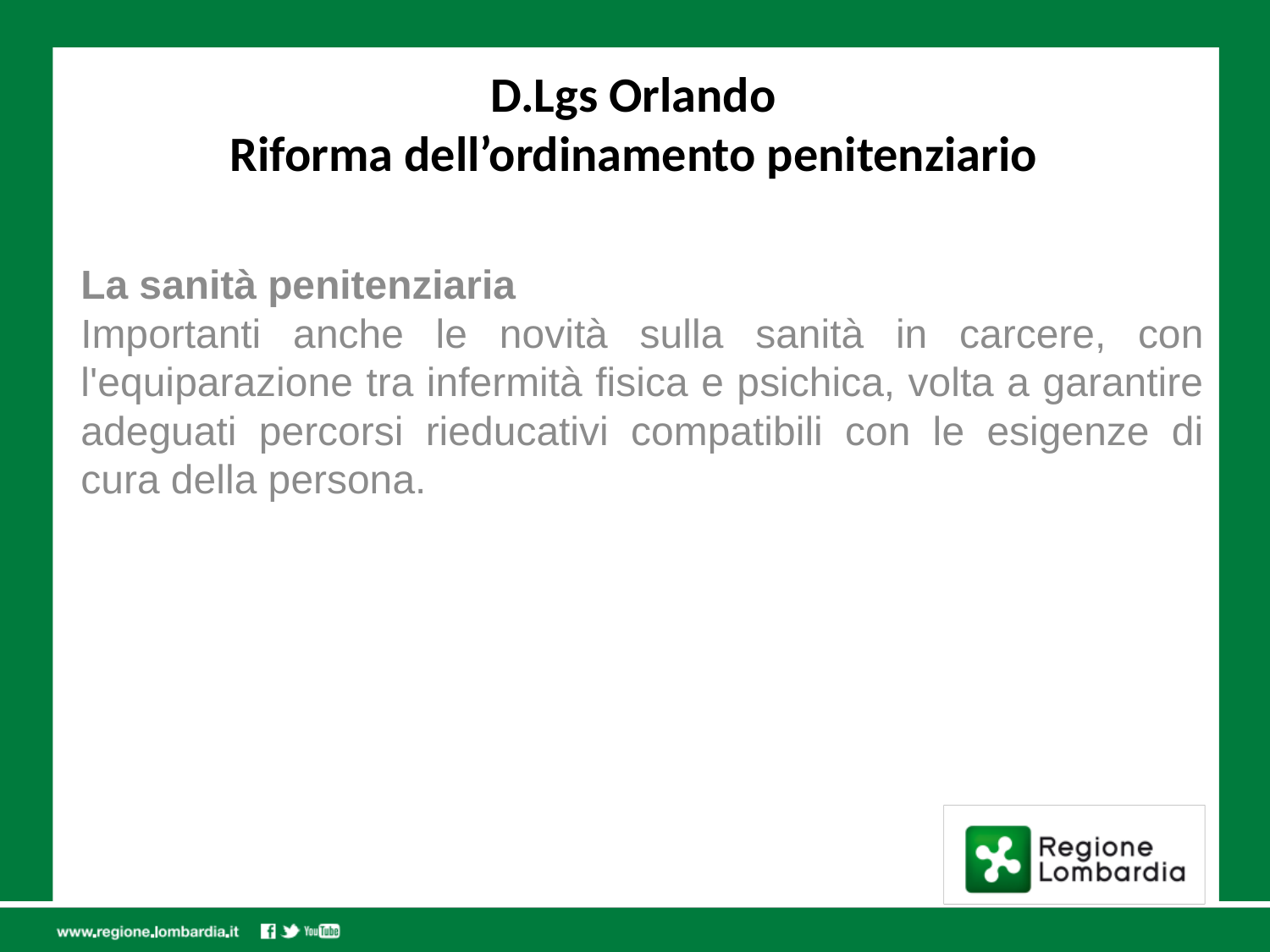

# D.Lgs Orlando Riforma dell’ordinamento penitenziario
La sanità penitenziaria
Importanti anche le novità sulla sanità in carcere, con l'equiparazione tra infermità fisica e psichica, volta a garantire adeguati percorsi rieducativi compatibili con le esigenze di cura della persona.